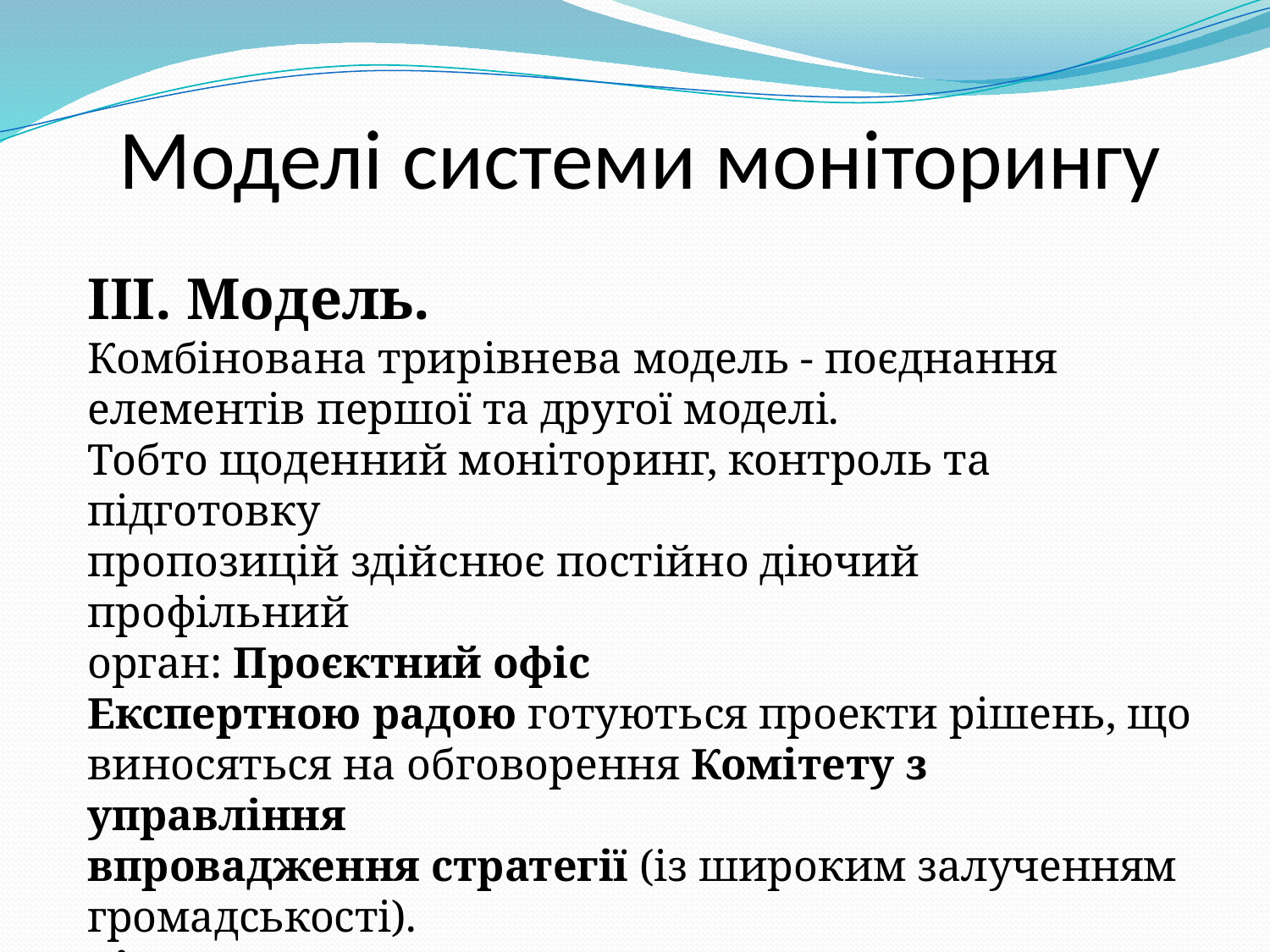

# Моделі системи моніторингу

ІІІ. Модель.
Комбінована трирівнева модель - поєднання елементів першої та другої моделі.
Тобто щоденний моніторинг, контроль та підготовку
пропозицій здійснює постійно діючий профільний
орган: Проєктний офіс
Експертною радою готуються проекти рішень, що
виносяться на обговорення Комітету з управління
впровадження стратегії (із широким залученням
громадськості).
Рішення затверджуються радою.